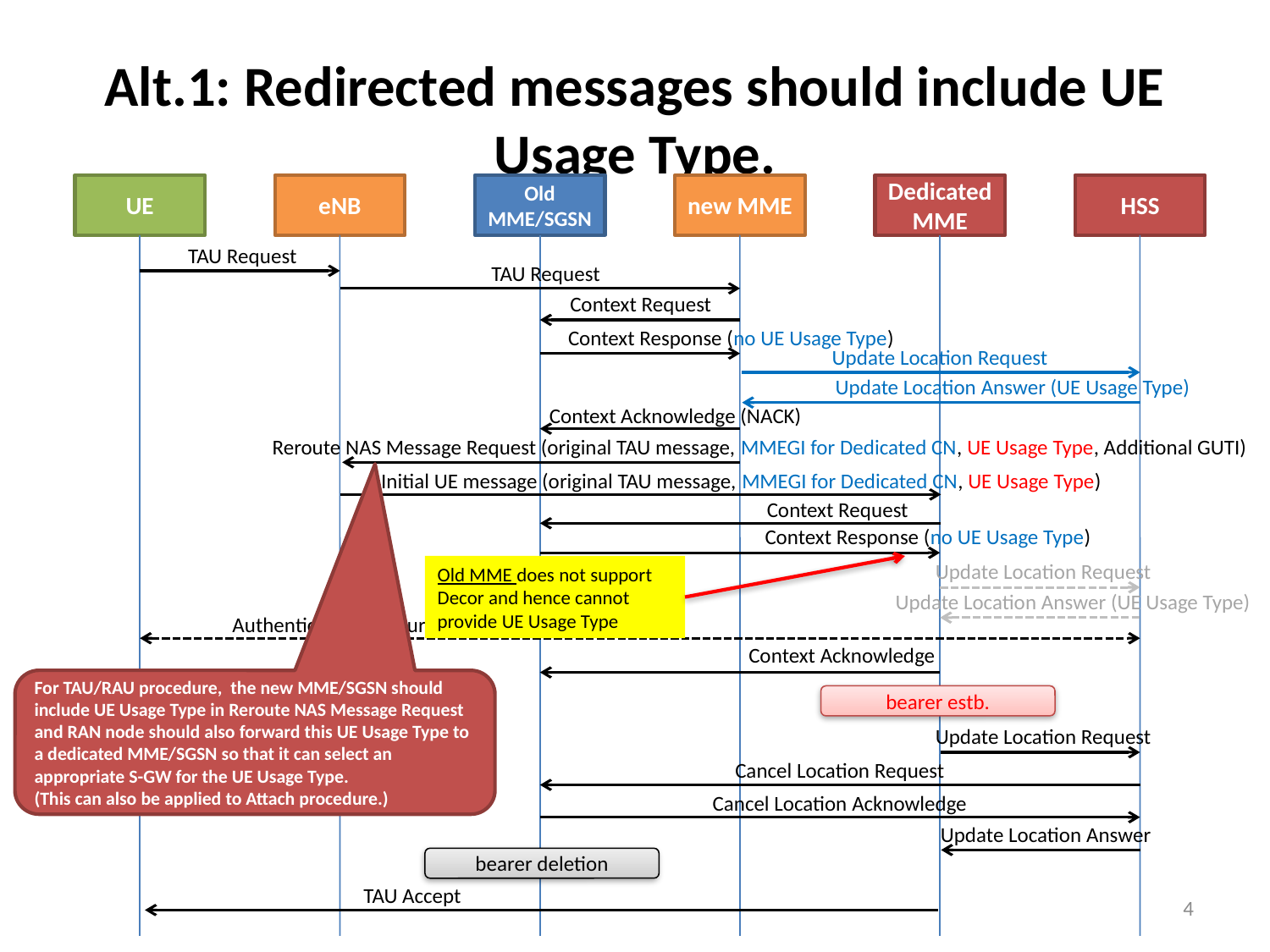

# Alt.1: Redirected messages should include UE Usage Type.
UE
eNB
Old MME/SGSN
new MME
Dedicated MME
HSS
TAU Request
TAU Request
Context Request
Context Response (no UE Usage Type)
Update Location Request
Update Location Answer (UE Usage Type)
Context Acknowledge (NACK)
Reroute NAS Message Request (original TAU message, MMEGI for Dedicated CN, UE Usage Type, Additional GUTI)
Initial UE message (original TAU message, MMEGI for Dedicated CN, UE Usage Type)
Context Request
Context Response (no UE Usage Type)
Update Location Request
Old MME does not support Decor and hence cannot provide UE Usage Type
Update Location Answer (UE Usage Type)
Authentication / Security
Context Acknowledge
For TAU/RAU procedure,  the new MME/SGSN should include UE Usage Type in Reroute NAS Message Request and RAN node should also forward this UE Usage Type to a dedicated MME/SGSN so that it can select an appropriate S-GW for the UE Usage Type.
(This can also be applied to Attach procedure.)
bearer estb.
Update Location Request
Cancel Location Request
Cancel Location Acknowledge
Update Location Answer
bearer deletion
TAU Accept
4